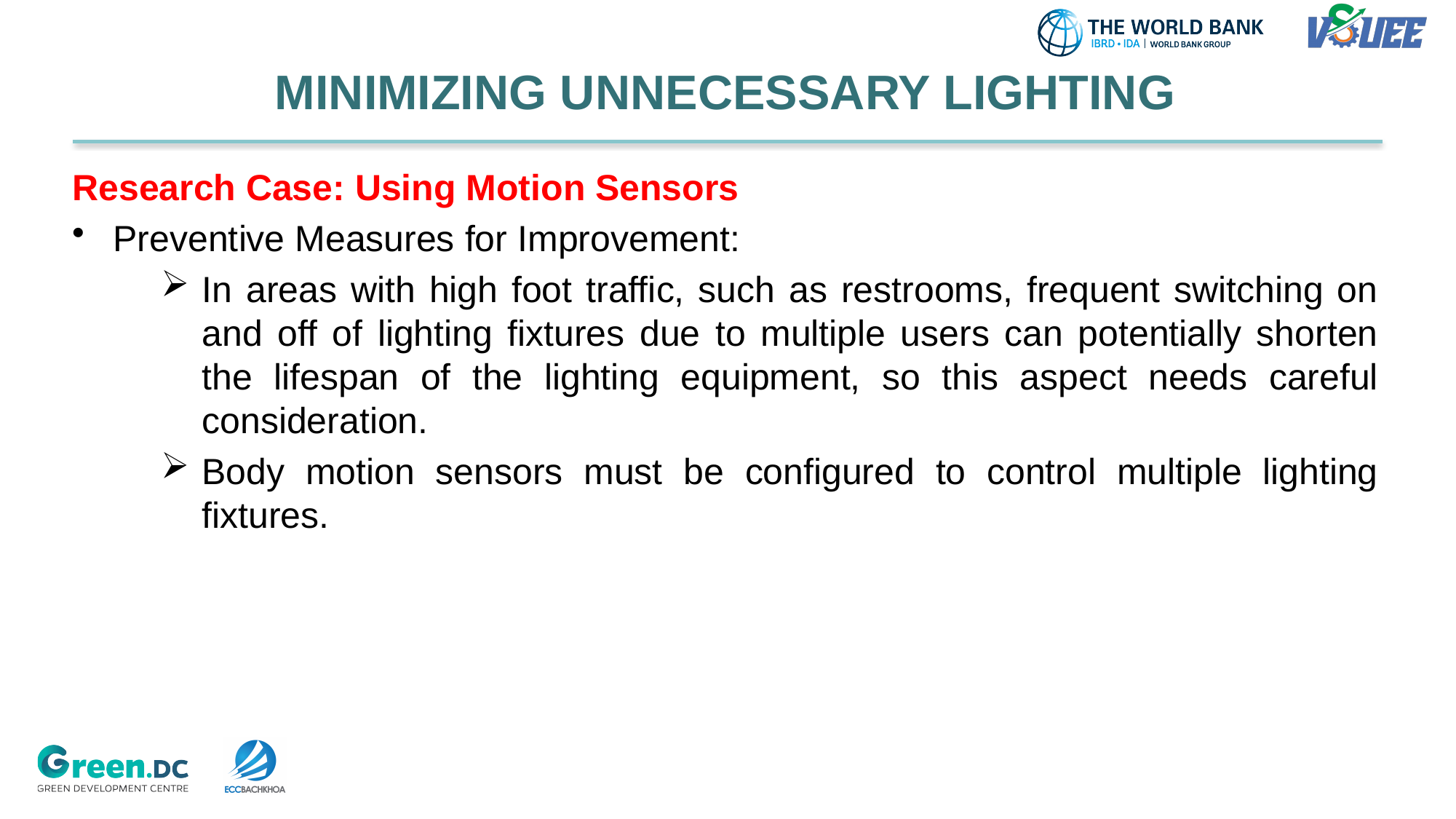

# MINIMIZING UNNECESSARY LIGHTING
Research Case: Using Motion Sensors
Preventive Measures for Improvement:
In areas with high foot traffic, such as restrooms, frequent switching on and off of lighting fixtures due to multiple users can potentially shorten the lifespan of the lighting equipment, so this aspect needs careful consideration.
Body motion sensors must be configured to control multiple lighting fixtures.